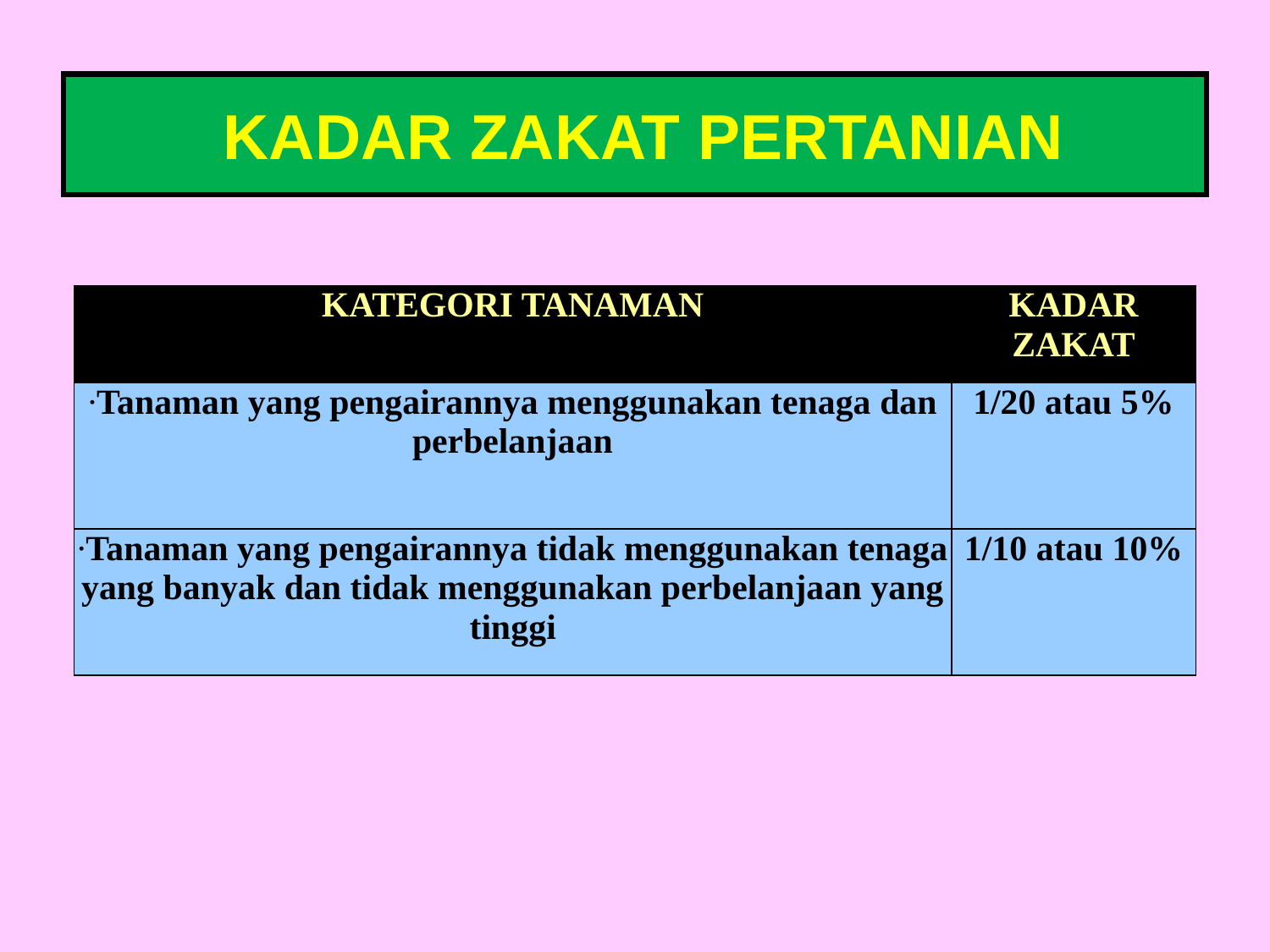

KADAR ZAKAT PERTANIAN
| KATEGORI TANAMAN | KADAR ZAKAT |
| --- | --- |
| Tanaman yang pengairannya menggunakan tenaga dan perbelanjaan | 1/20 atau 5% |
| Tanaman yang pengairannya tidak menggunakan tenaga yang banyak dan tidak menggunakan perbelanjaan yang tinggi | 1/10 atau 10% |